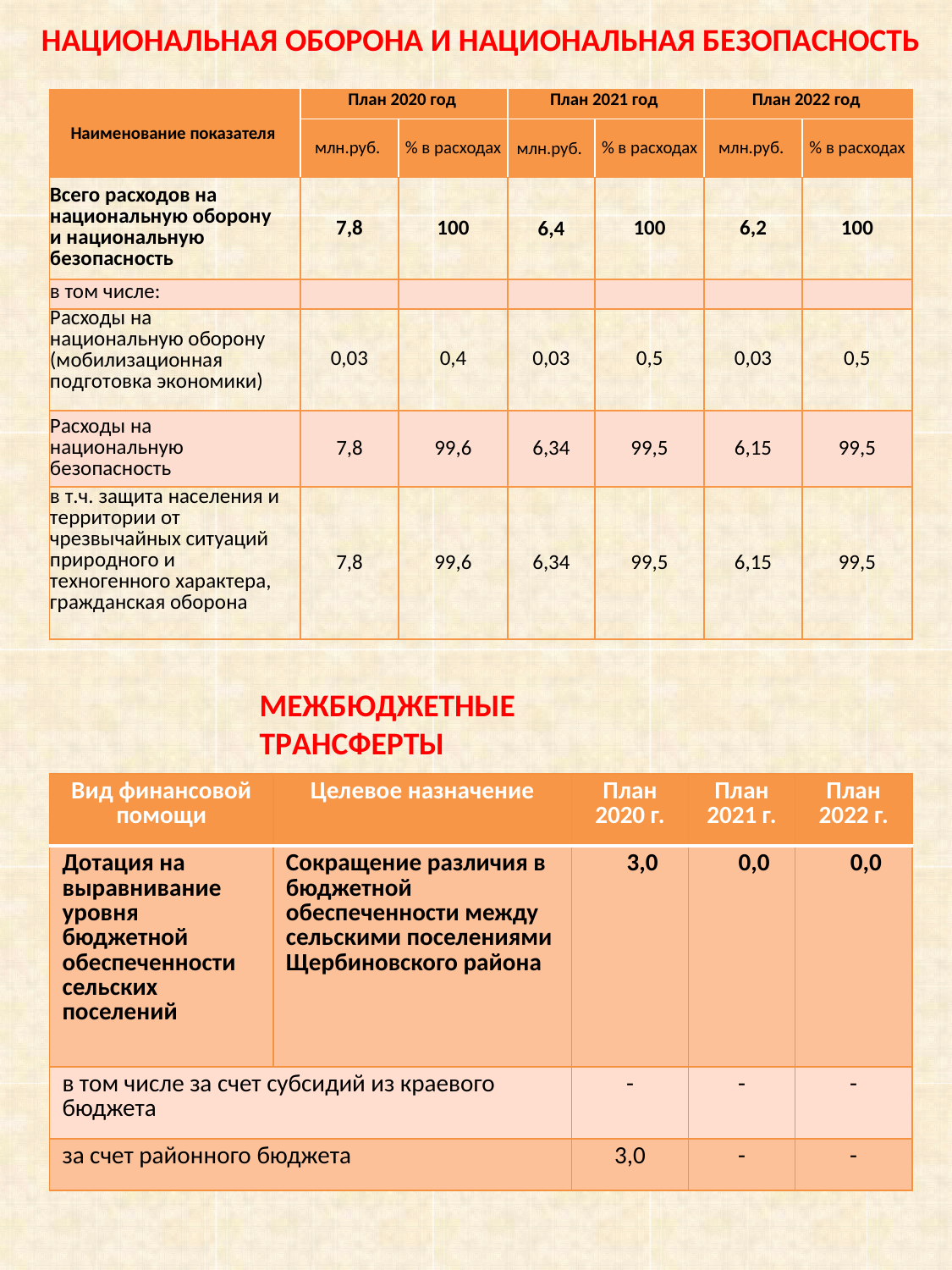

НАЦИОНАЛЬНАЯ ОБОРОНА И НАЦИОНАЛЬНАЯ БЕЗОПАСНОСТЬ
| Наименование показателя | План 2020 год |  | План 2021 год |  | План 2022 год |  |
| --- | --- | --- | --- | --- | --- | --- |
|  | млн.руб. | % в расходах | млн.руб. | % в расходах | млн.руб. | % в расходах |
| Всего расходов на национальную оборону и национальную безопасность | 7,8 | 100 | 6,4 | 100 | 6,2 | 100 |
| в том числе: |  |  |  |  |  |  |
| Расходы на национальную оборону (мобилизационная подготовка экономики) | 0,03 | 0,4 | 0,03 | 0,5 | 0,03 | 0,5 |
| Расходы на национальную безопасность | 7,8 | 99,6 | 6,34 | 99,5 | 6,15 | 99,5 |
| в т.ч. защита населения и территории от чрезвычайных ситуаций природного и техногенного характера, гражданская оборона | 7,8 | 99,6 | 6,34 | 99,5 | 6,15 | 99,5 |
МЕЖБЮДЖЕТНЫЕ ТРАНСФЕРТЫ
| Вид финансовой помощи | Целевое назначение | План 2020 г. | План 2021 г. | План 2022 г. |
| --- | --- | --- | --- | --- |
| Дотация на выравнивание уровня бюджетной обеспеченности сельских поселений | Сокращение различия в бюджетной обеспеченности между сельскими поселениями Щербиновского района | 3,0 | 0,0 | 0,0 |
| в том числе за счет субсидий из краевого бюджета |  | - | - | - |
| за счет районного бюджета |  | 3,0 | - | - |